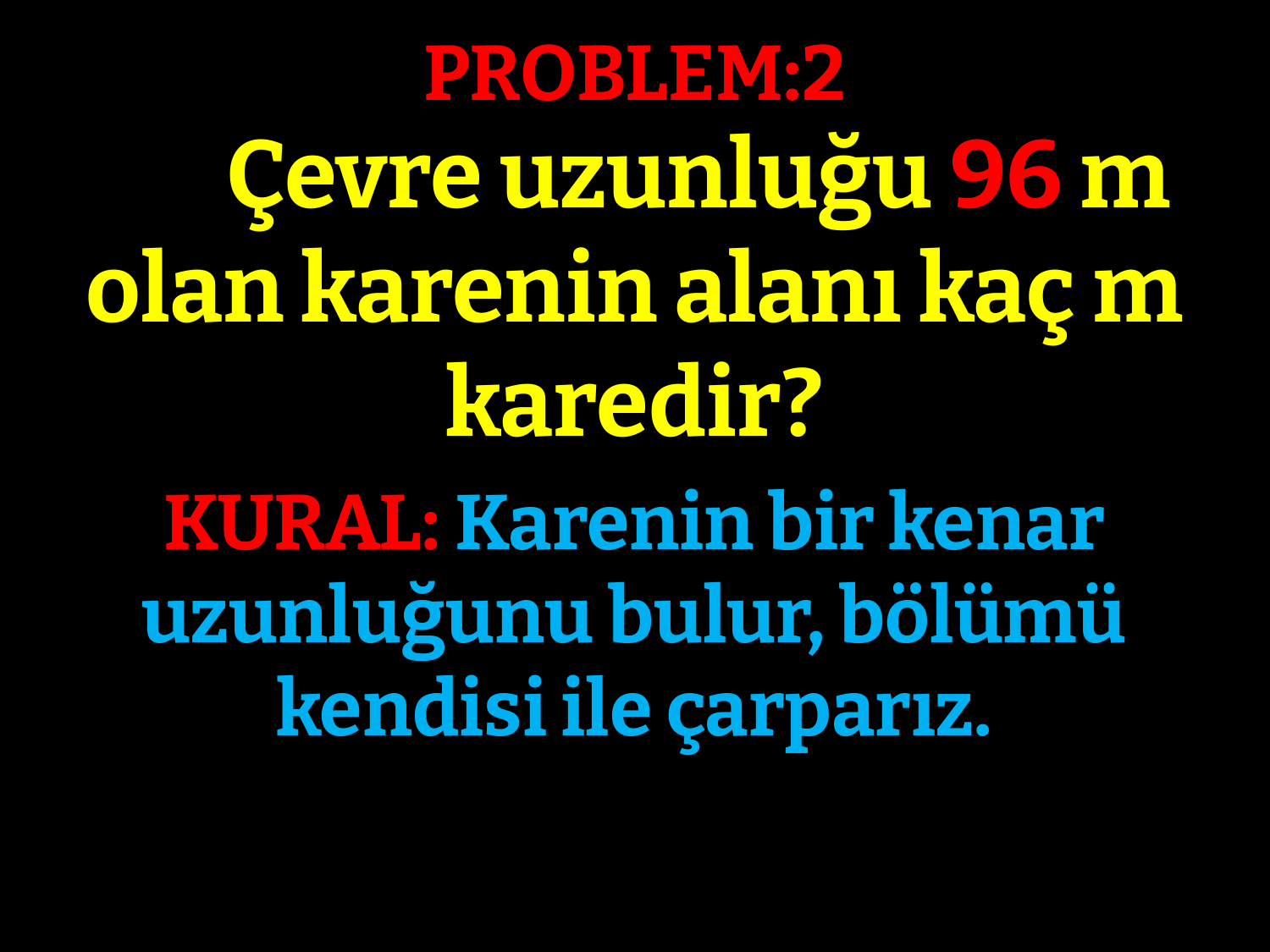

PROBLEM:2
 	Çevre uzunluğu 96 m olan karenin alanı kaç m karedir?
#
KURAL: Karenin bir kenar uzunluğunu bulur, bölümü kendisi ile çarparız.